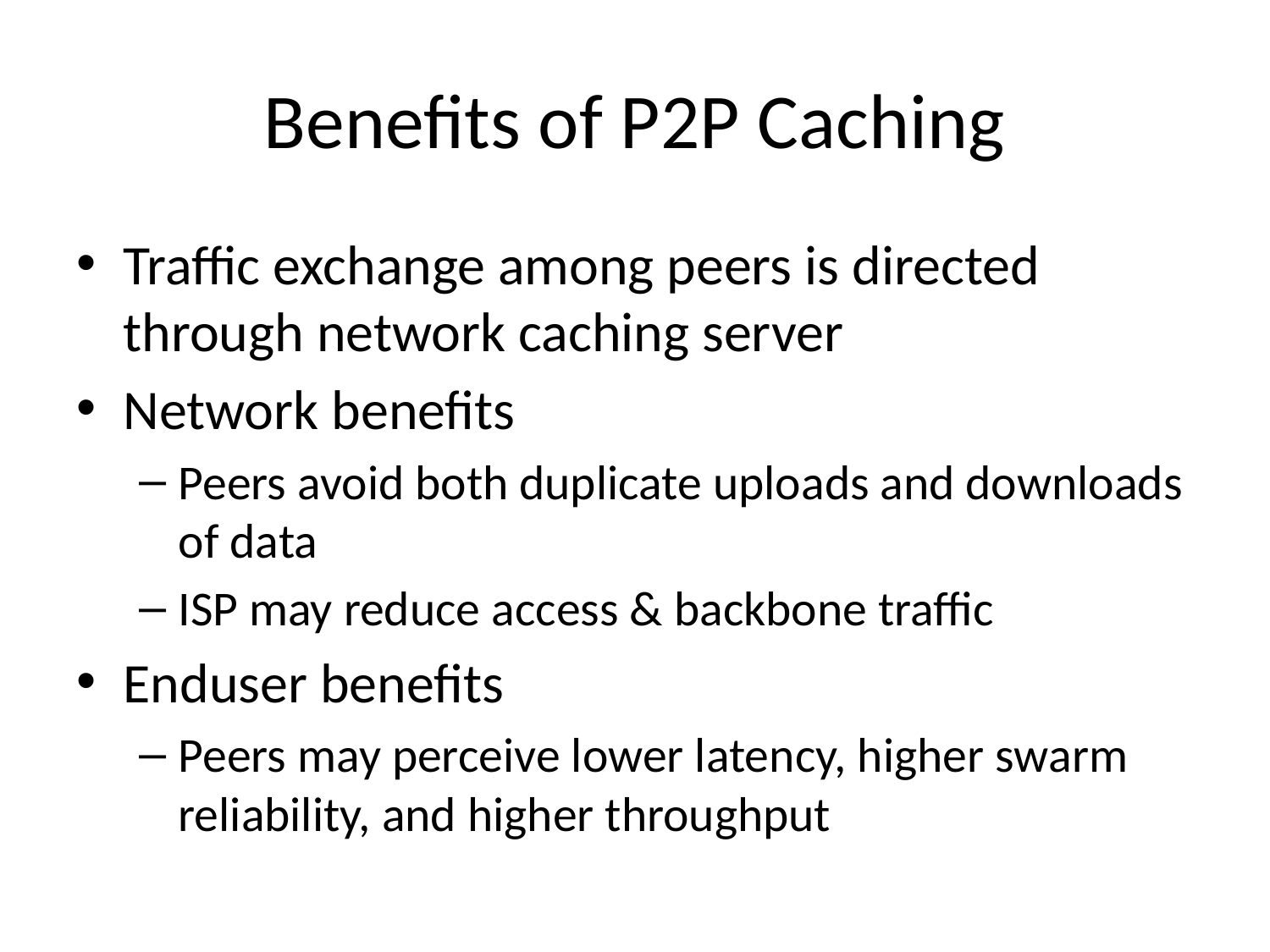

# Benefits of P2P Caching
Traffic exchange among peers is directed through network caching server
Network benefits
Peers avoid both duplicate uploads and downloads of data
ISP may reduce access & backbone traffic
Enduser benefits
Peers may perceive lower latency, higher swarm reliability, and higher throughput